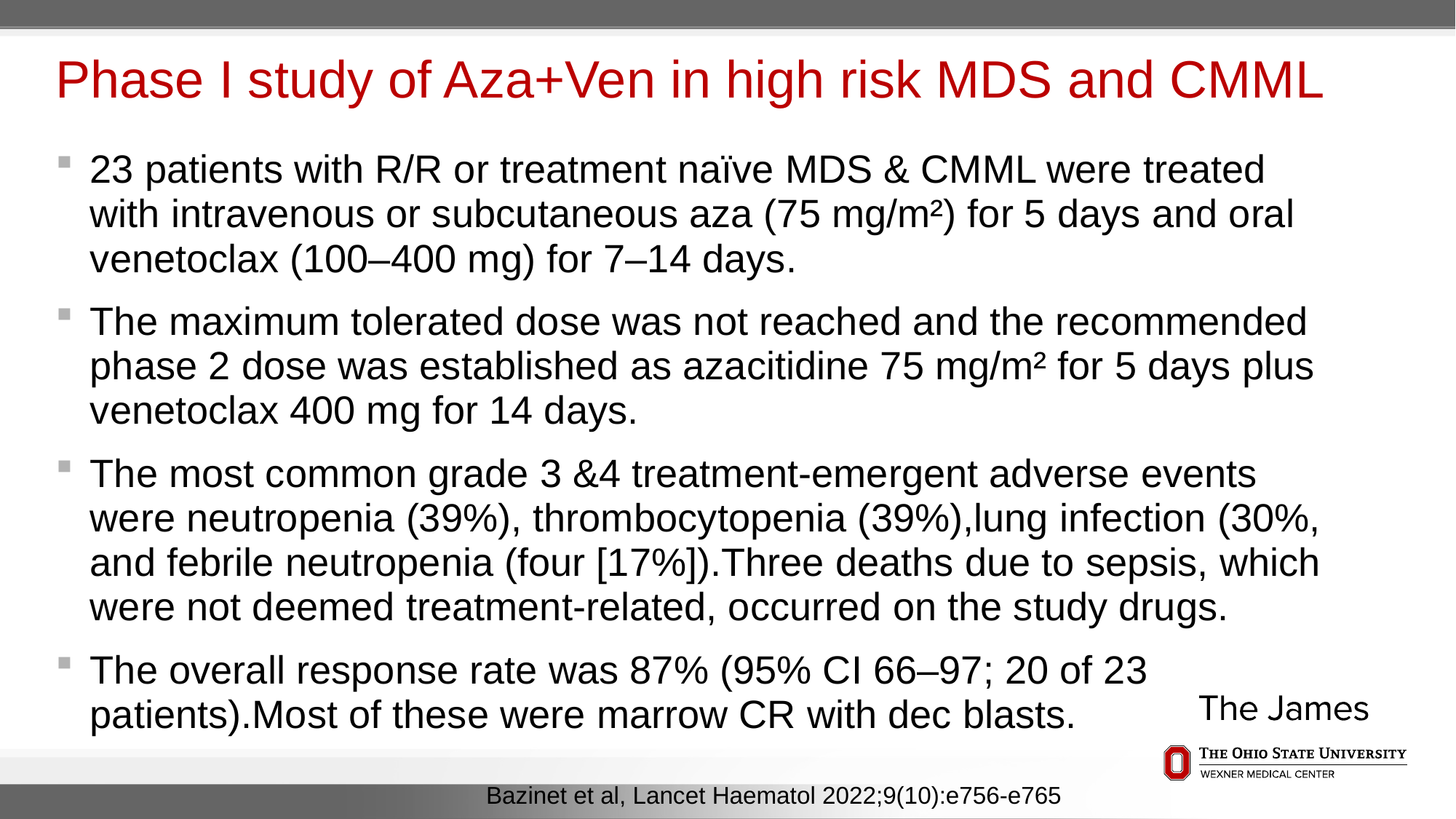

# Phase I study of Aza+Ven in high risk MDS and CMML
23 patients with R/R or treatment naïve MDS & CMML were treated with intravenous or subcutaneous aza (75 mg/m²) for 5 days and oral venetoclax (100–400 mg) for 7–14 days.
The maximum tolerated dose was not reached and the recommended phase 2 dose was established as azacitidine 75 mg/m² for 5 days plus venetoclax 400 mg for 14 days.
The most common grade 3 &4 treatment-emergent adverse events were neutropenia (39%), thrombocytopenia (39%),lung infection (30%, and febrile neutropenia (four [17%]).Three deaths due to sepsis, which were not deemed treatment-related, occurred on the study drugs.
The overall response rate was 87% (95% CI 66–97; 20 of 23 patients).Most of these were marrow CR with dec blasts.
Bazinet et al, Lancet Haematol 2022;9(10):e756-e765